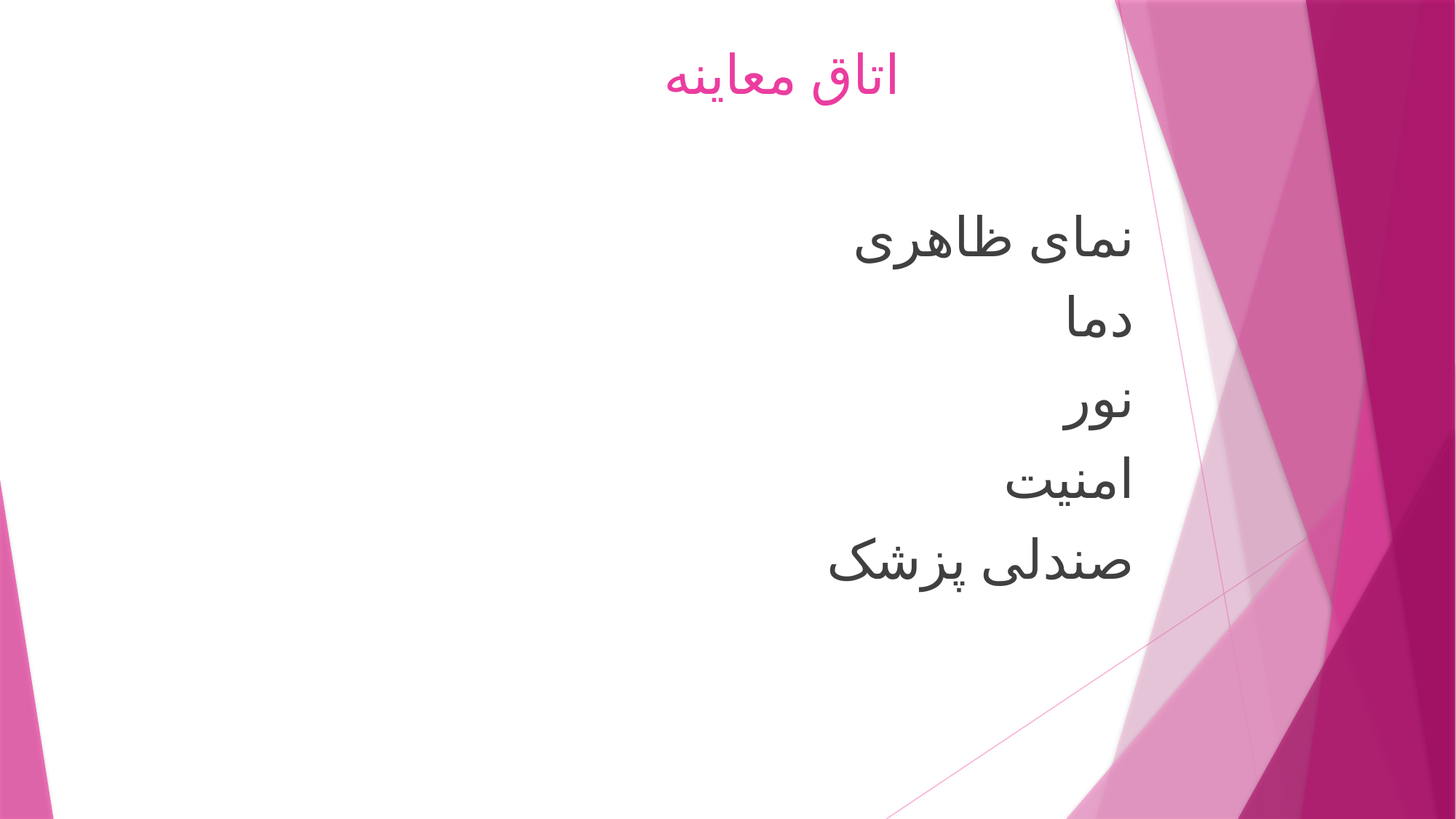

# اتاق معاینه
نمای ظاهری
دما
نور
امنیت
صندلی پزشک